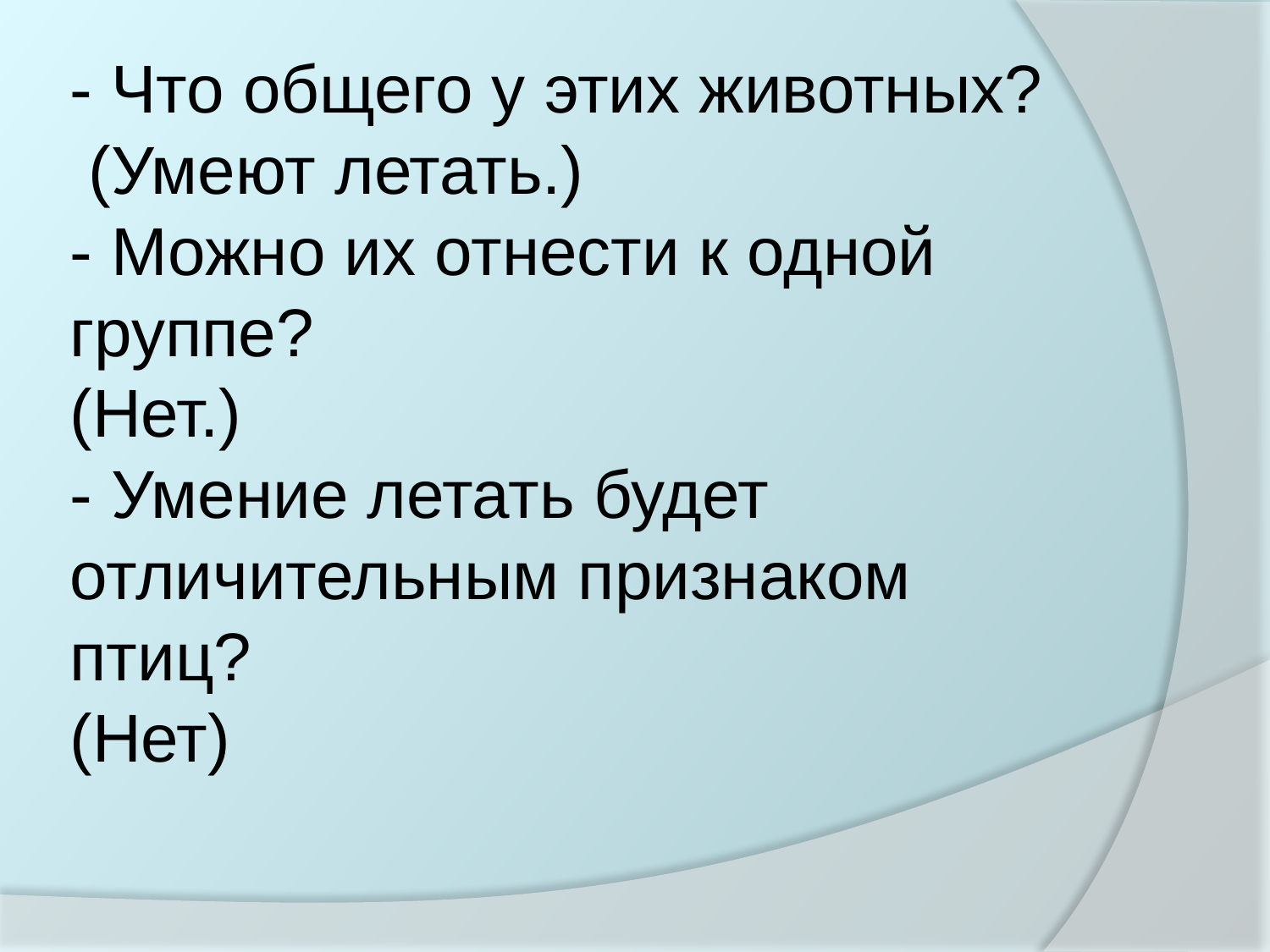

# - Что общего у этих животных? (Умеют летать.) - Можно их отнести к одной группе? (Нет.) - Умение летать будет отличительным признаком птиц? (Нет)